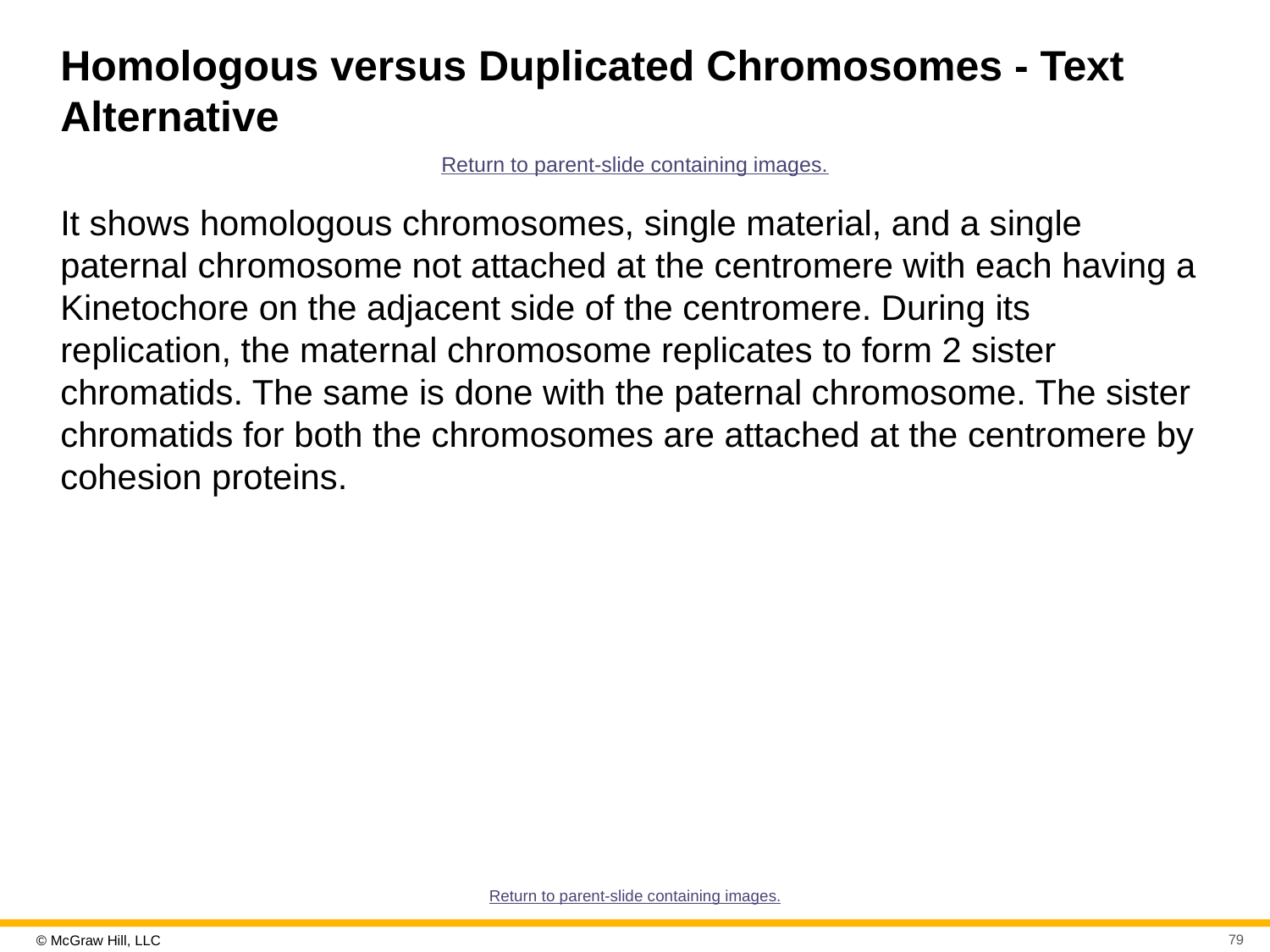

# Homologous versus Duplicated Chromosomes - Text Alternative
Return to parent-slide containing images.
It shows homologous chromosomes, single material, and a single paternal chromosome not attached at the centromere with each having a Kinetochore on the adjacent side of the centromere. During its replication, the maternal chromosome replicates to form 2 sister chromatids. The same is done with the paternal chromosome. The sister chromatids for both the chromosomes are attached at the centromere by cohesion proteins.
Return to parent-slide containing images.
79